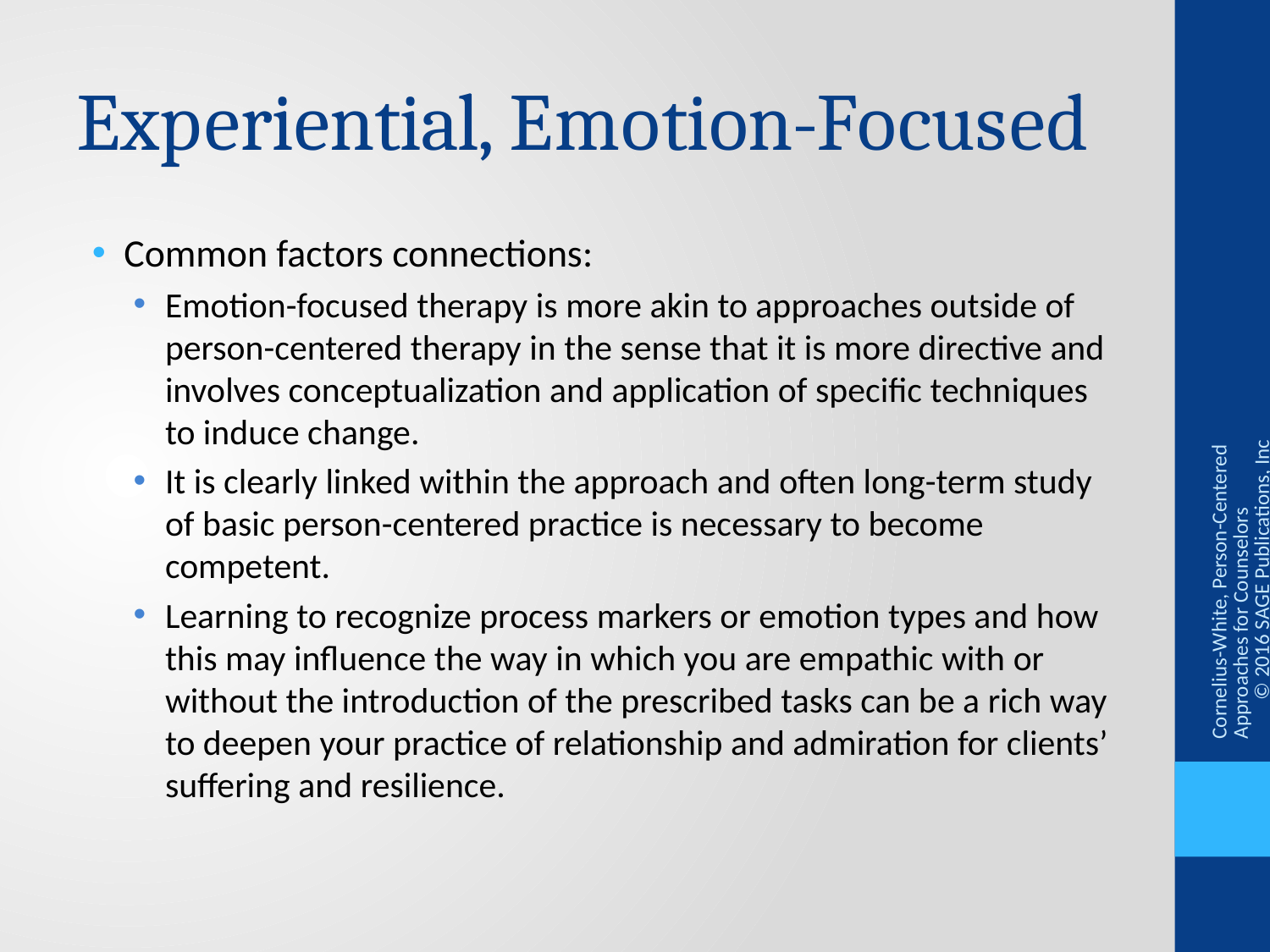

# Experiential, Emotion-Focused
Common factors connections:
Emotion-focused therapy is more akin to approaches outside of person-centered therapy in the sense that it is more directive and involves conceptualization and application of specific techniques to induce change.
It is clearly linked within the approach and often long-term study of basic person-centered practice is necessary to become competent.
Learning to recognize process markers or emotion types and how this may influence the way in which you are empathic with or without the introduction of the prescribed tasks can be a rich way to deepen your practice of relationship and admiration for clients’ suffering and resilience.

Cornelius-White, Person-Centered Approaches for Counselors                      © 2016 SAGE Publications, Inc.